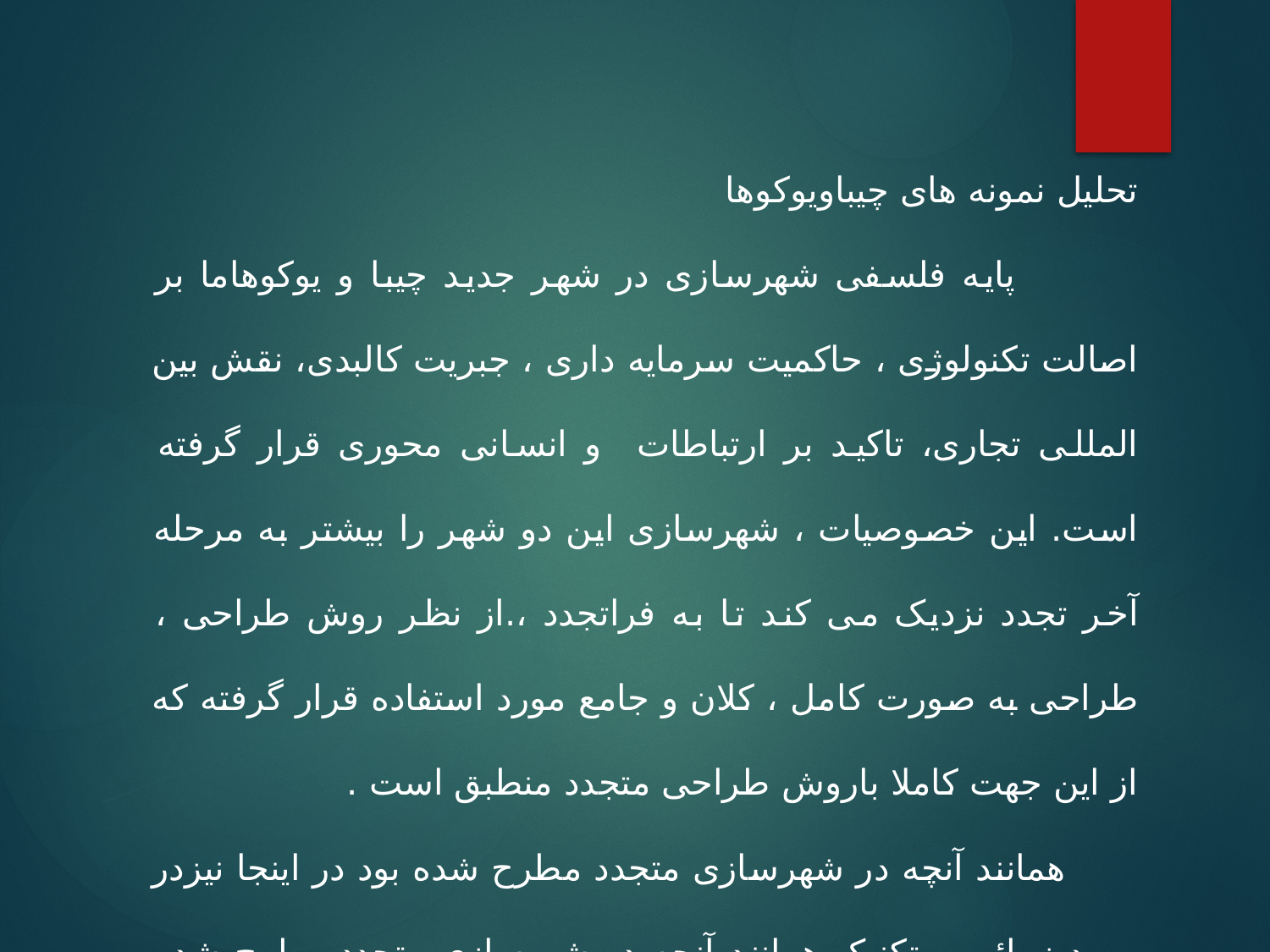

تحلیل نمونه های چیباویوکوها
        پایه فلسفی شهرسازی در شهر جدید چیبا و یوکوهاما بر اصالت تکنولوژی ، حاکمیت سرمایه داری ، جبریت کالبدی، نقش بین المللی تجاری، تاکید بر ارتباطات  و انسانی محوری قرار گرفته است. این خصوصیات ، شهرسازی این دو شهر را بیشتر به مرحله آخر تجدد نزدیک می کند تا به فراتجدد ،.از نظر روش طراحی ، طراحی به صورت کامل ، کلان و جامع مورد استفاده قرار گرفته که از این جهت کاملا باروش طراحی متجدد منطبق است .
      همانند آنچه در شهرسازی متجدد مطرح شده بود در اینجا نیزدر مورد زیبائی و تکنیک همانند آنچه در شهرسازی متجدد مطرح شده بود در اینجا نیز مورد توجه قرار گرفته است.